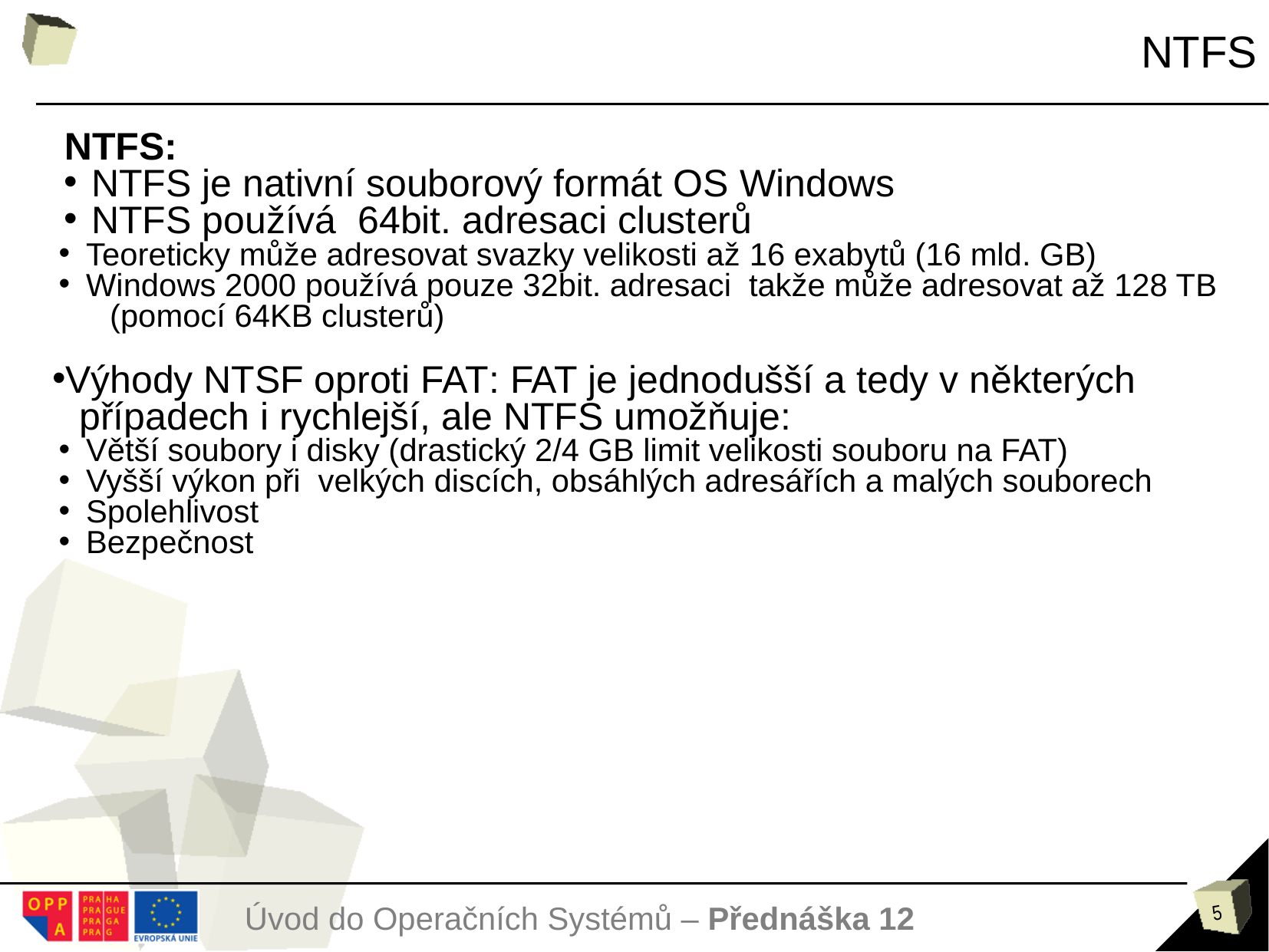

NTFS

NTFS:
NTFS je nativní souborový formát OS Windows
NTFS používá  64bit. adresaci clusterů
Teoreticky může adresovat svazky velikosti až 16 exabytů (16 mld. GB)
Windows 2000 používá pouze 32bit. adresaci  takže může adresovat až 128 TB (pomocí 64KB clusterů)
Výhody NTSF oproti FAT: FAT je jednodušší a tedy v některých případech i rychlejší, ale NTFS umožňuje:
Větší soubory i disky (drastický 2/4 GB limit velikosti souboru na FAT)
Vyšší výkon při  velkých discích, obsáhlých adresářích a malých souborech
Spolehlivost
Bezpečnost